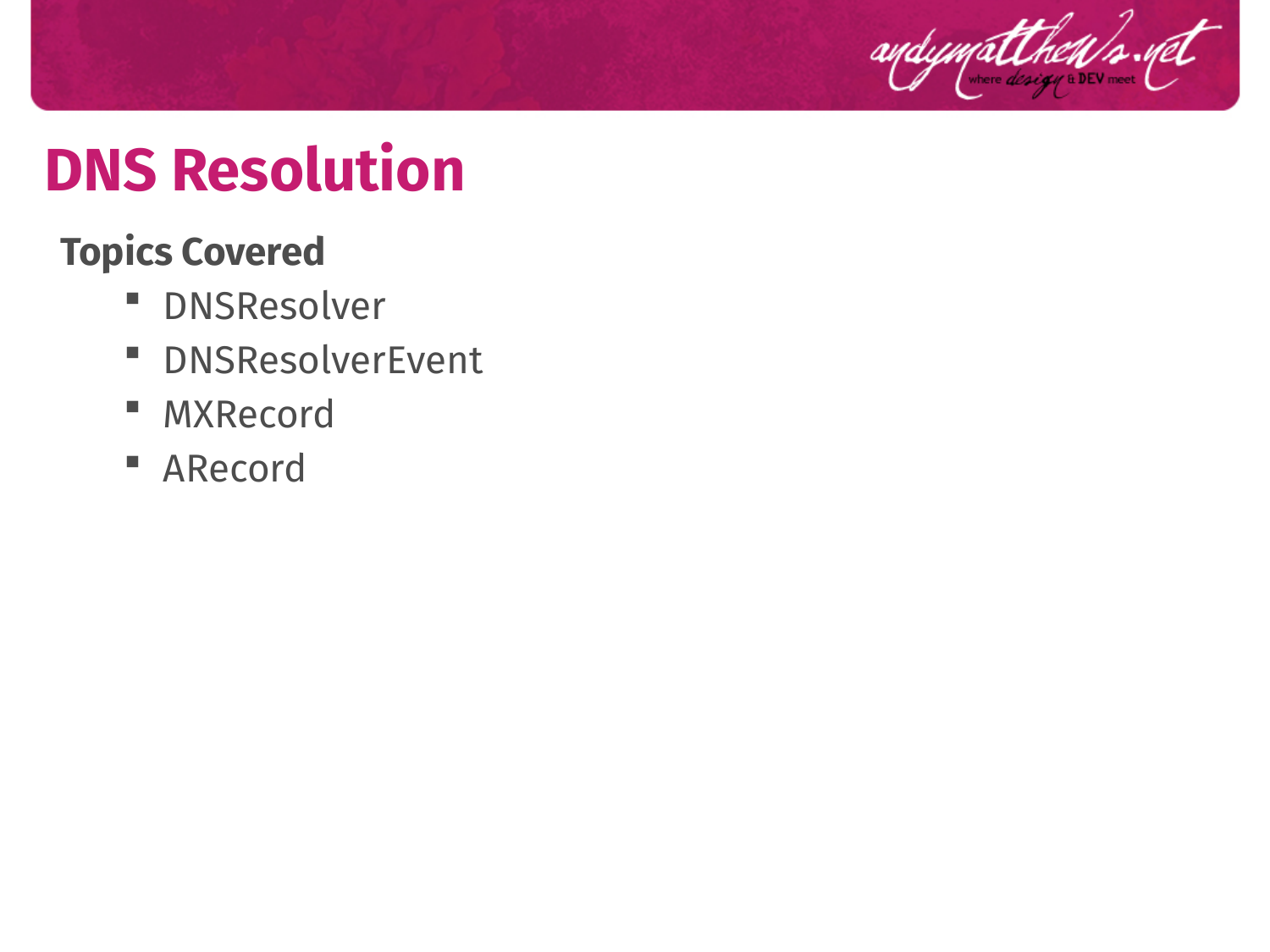

DNS Resolution
Topics Covered
DNSResolver
DNSResolverEvent
MXRecord
ARecord